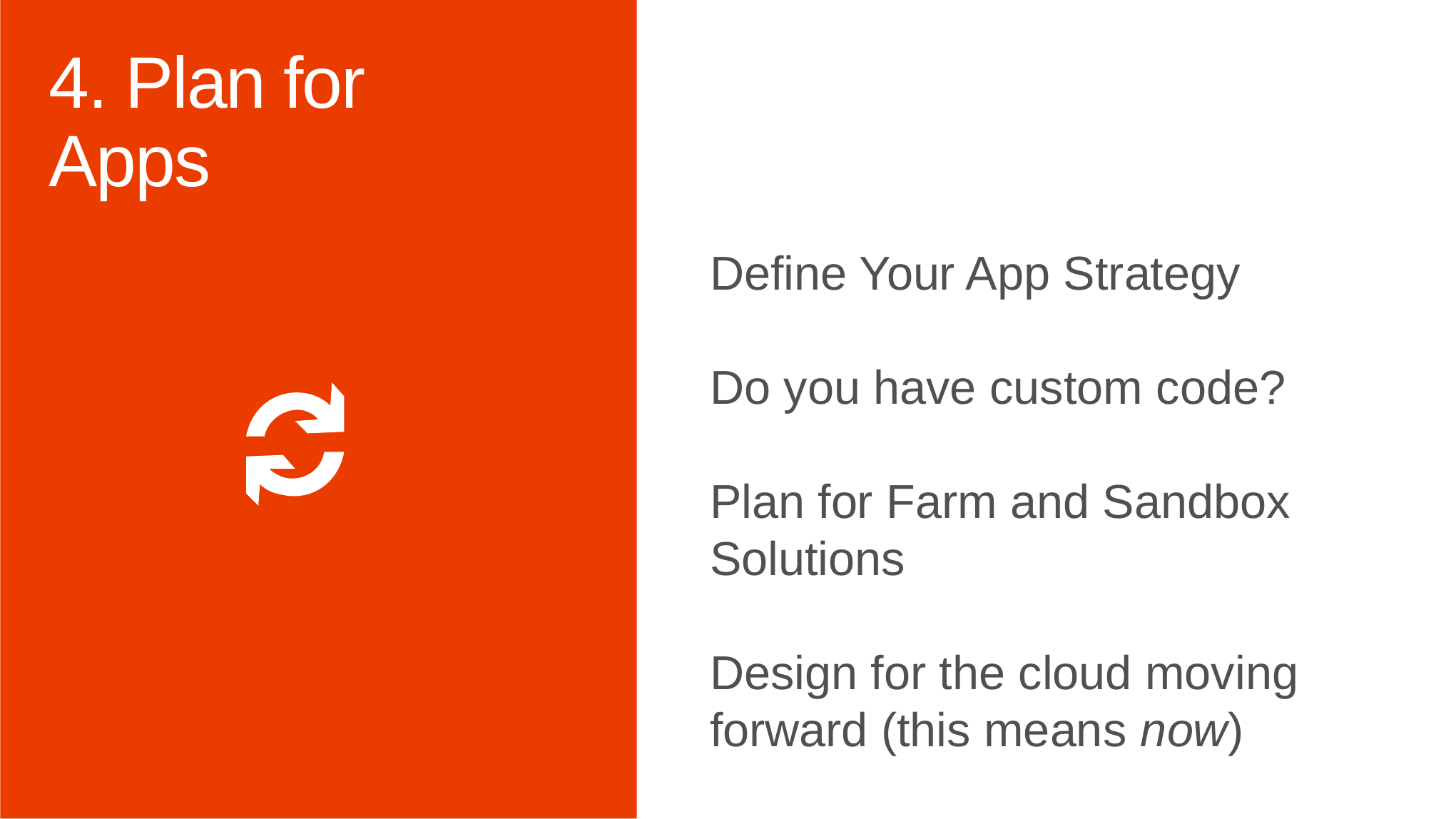

# 4. Plan for Apps
Define Your App Strategy

Do you have custom code?

Plan for Farm and Sandbox Solutions

Design for the cloud moving forward (this means now)